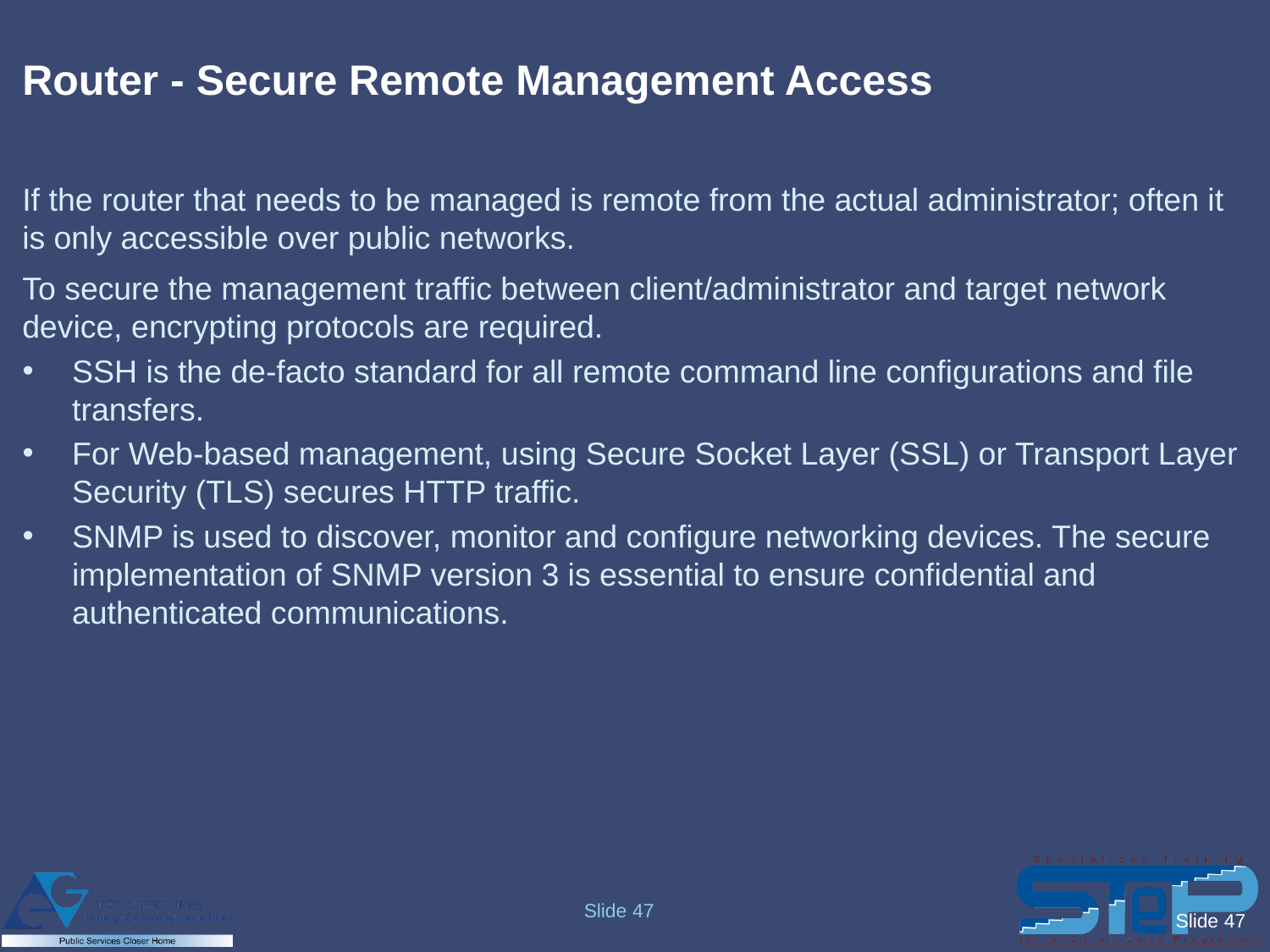

# Router - Secure Remote Management Access
If the router that needs to be managed is remote from the actual administrator; often it is only accessible over public networks.
To secure the management traffic between client/administrator and target network device, encrypting protocols are required.
SSH is the de-facto standard for all remote command line configurations and file transfers.
For Web-based management, using Secure Socket Layer (SSL) or Transport Layer Security (TLS) secures HTTP traffic.
SNMP is used to discover, monitor and configure networking devices. The secure implementation of SNMP version 3 is essential to ensure confidential and authenticated communications.

Slide 47